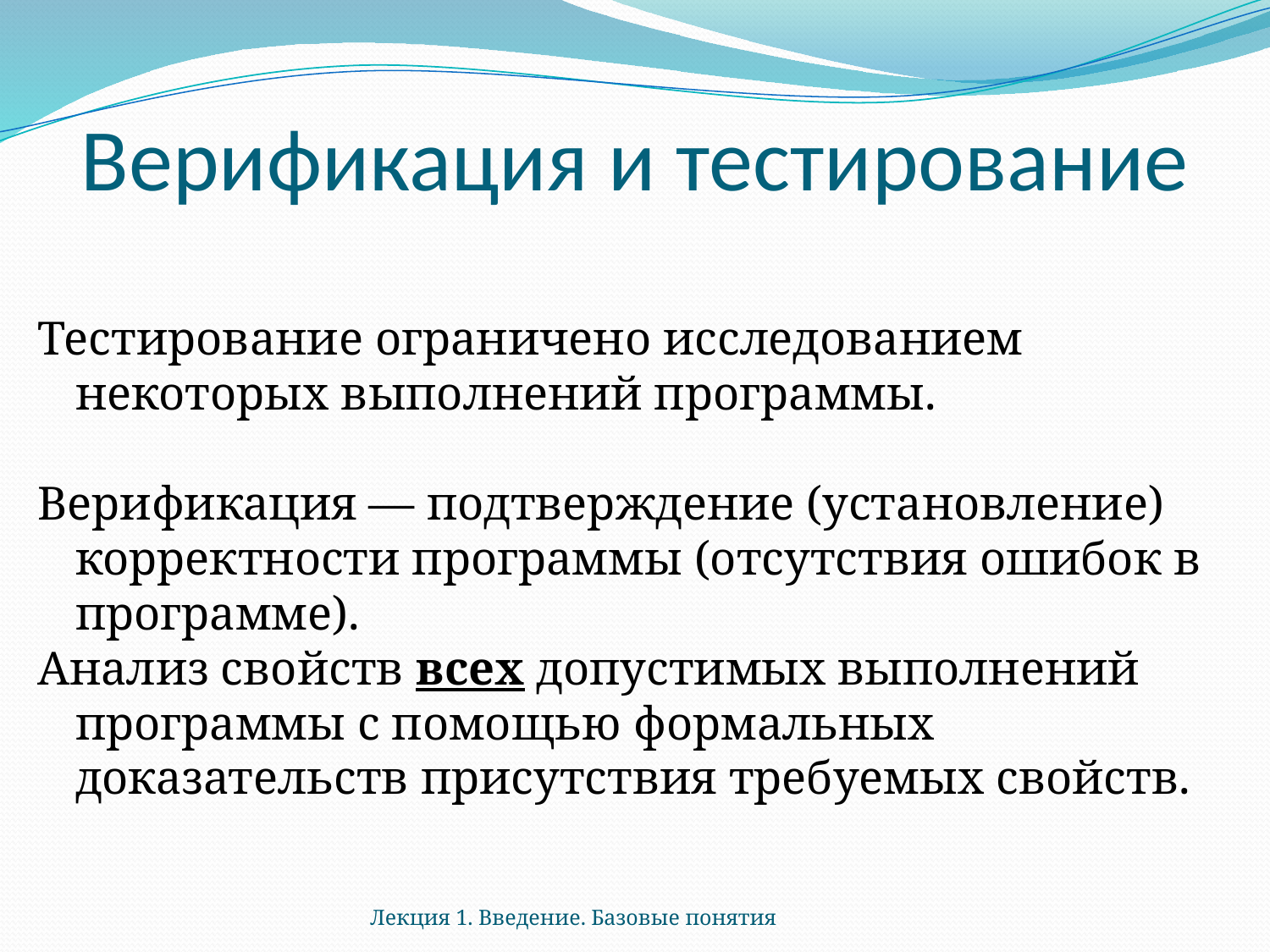

# Верификация и тестирование
Тестирование ограничено исследованием некоторых выполнений программы.

Верификация — подтверждение (установление) корректности программы (отсутствия ошибок в программе).
Анализ свойств всех допустимых выполнений программы с помощью формальных доказательств присутствия требуемых свойств.
Лекция 1. Введение. Базовые понятия